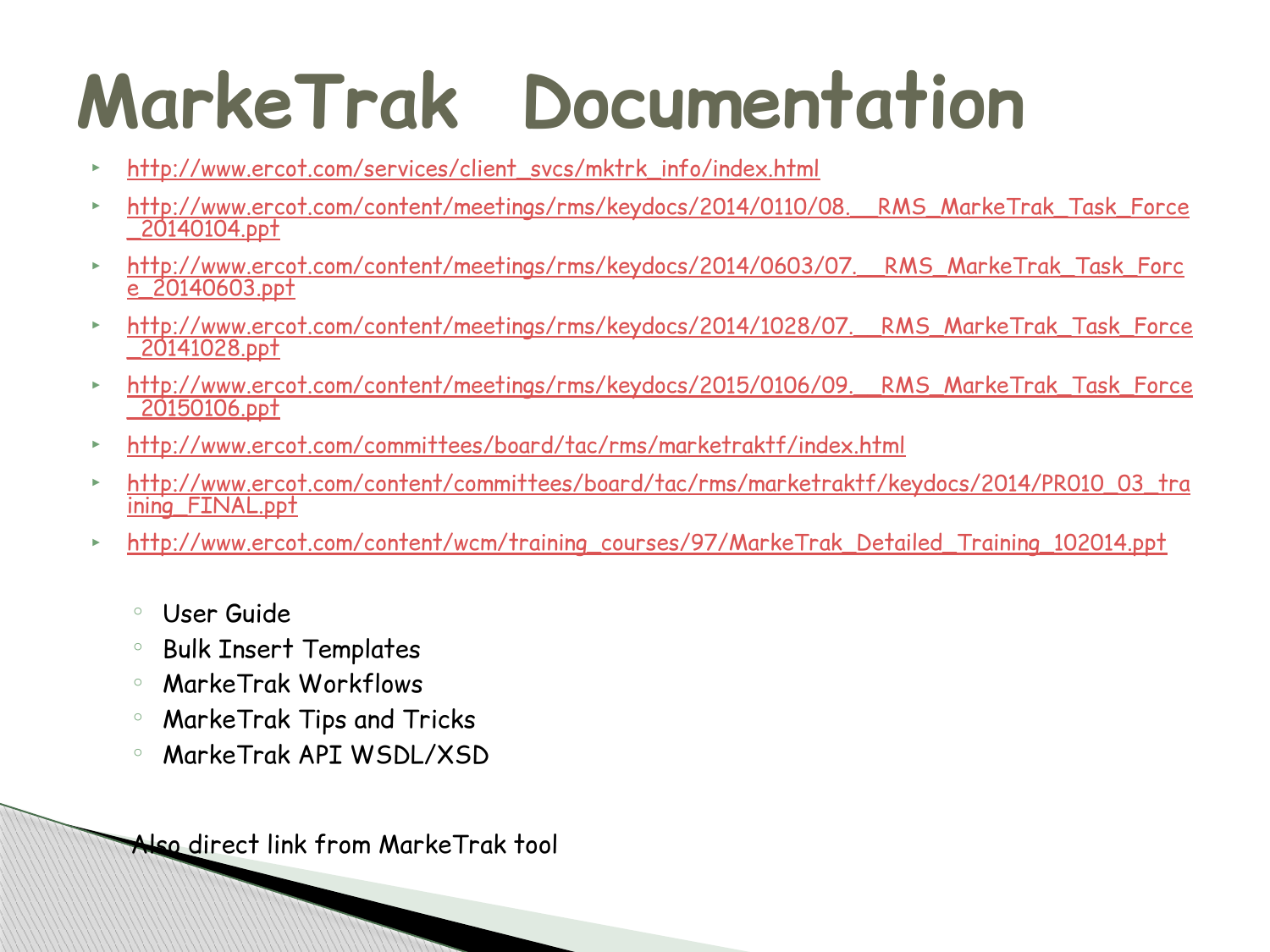

# MarkeTrak  Documentation
http://www.ercot.com/services/client_svcs/mktrk_info/index.html
http://www.ercot.com/content/meetings/rms/keydocs/2014/0110/08.__RMS_MarkeTrak_Task_Force_20140104.ppt
http://www.ercot.com/content/meetings/rms/keydocs/2014/0603/07.__RMS_MarkeTrak_Task_Force_20140603.ppt
http://www.ercot.com/content/meetings/rms/keydocs/2014/1028/07.__RMS_MarkeTrak_Task_Force_20141028.ppt
http://www.ercot.com/content/meetings/rms/keydocs/2015/0106/09.__RMS_MarkeTrak_Task_Force_20150106.ppt
http://www.ercot.com/committees/board/tac/rms/marketraktf/index.html
http://www.ercot.com/content/committees/board/tac/rms/marketraktf/keydocs/2014/PR010_03_training_FINAL.ppt
http://www.ercot.com/content/wcm/training_courses/97/MarkeTrak_Detailed_Training_102014.ppt

User Guide
Bulk Insert Templates
MarkeTrak Workflows
MarkeTrak Tips and Tricks
MarkeTrak API WSDL/XSD

Also direct link from MarkeTrak tool